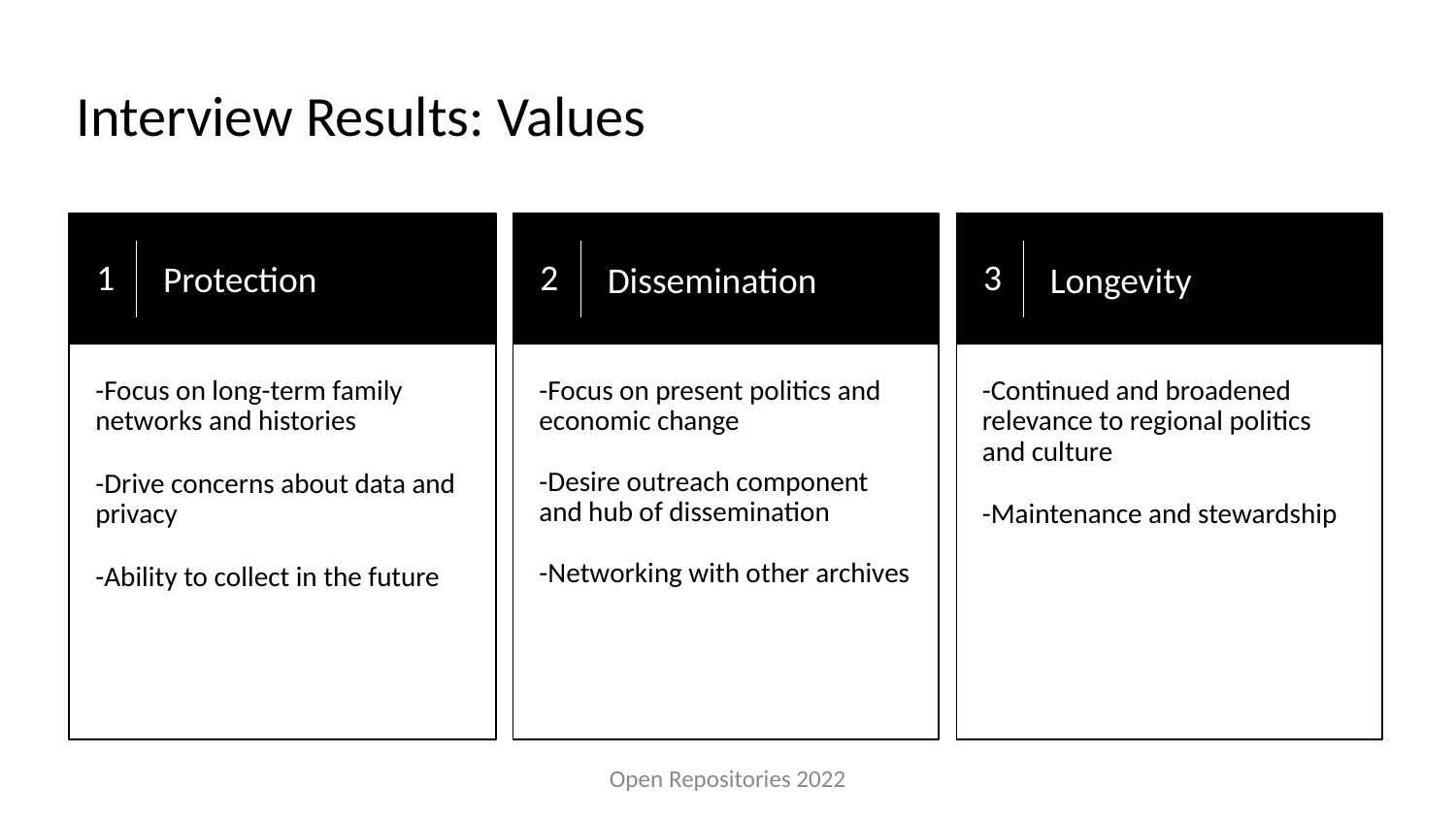

Interview Results: Values
1
Protection
2
3

Dissemination

Longevity
-Focus on long-term family networks and histories
-Drive concerns about data and privacy
-Ability to collect in the future
-Focus on present politics and economic change

-Desire outreach component and hub of dissemination

-Networking with other archives

-Continued and broadened relevance to regional politics and culture
-Maintenance and stewardship